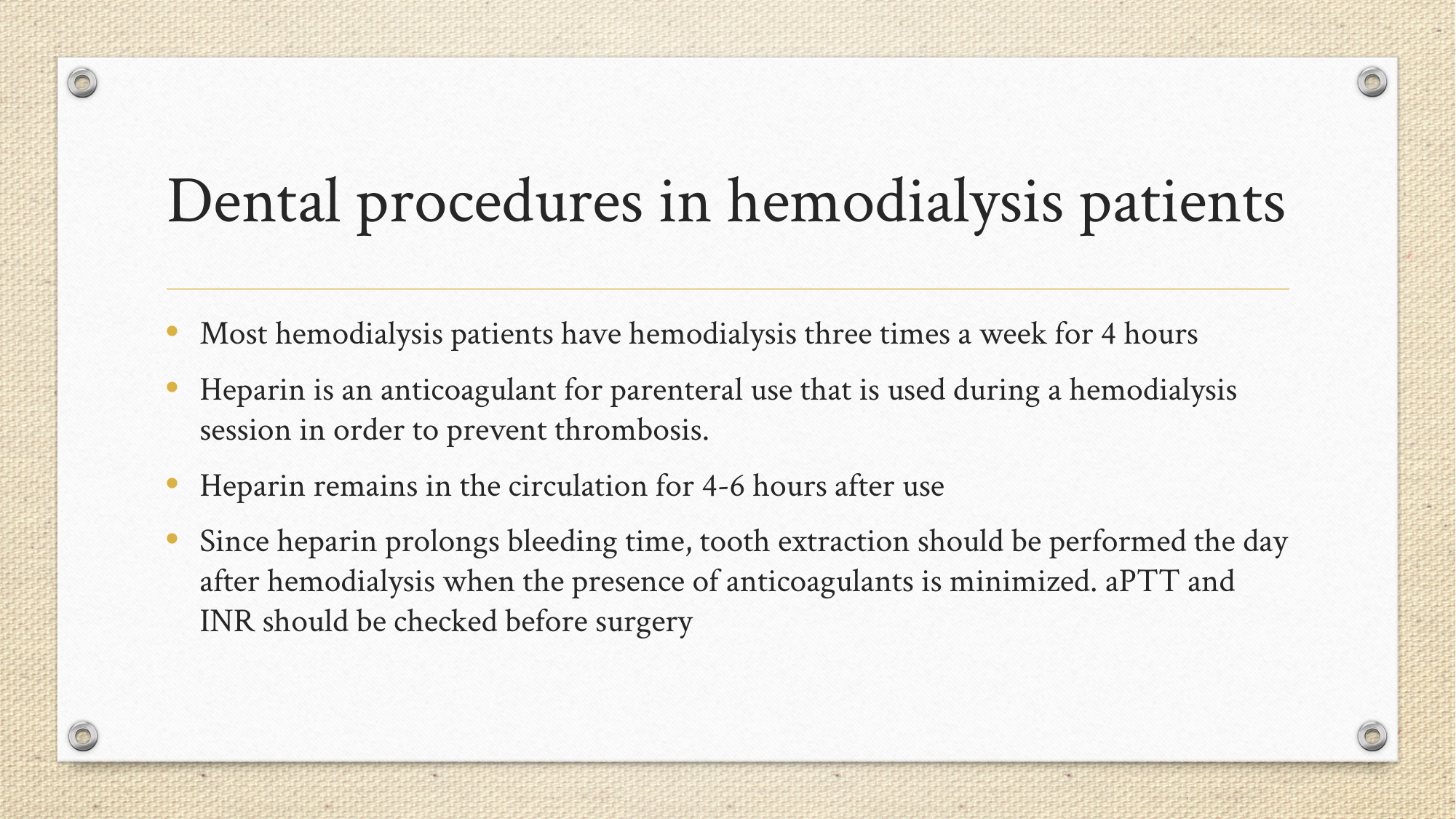

# Dental procedures in hemodialysis patients
Most hemodialysis patients have hemodialysis three times a week for 4 hours
Heparin is an anticoagulant for parenteral use that is used during a hemodialysis session in order to prevent thrombosis.
Heparin remains in the circulation for 4-6 hours after use
Since heparin prolongs bleeding time, tooth extraction should be performed the day after hemodialysis when the presence of anticoagulants is minimized. aPTT and INR should be checked before surgery